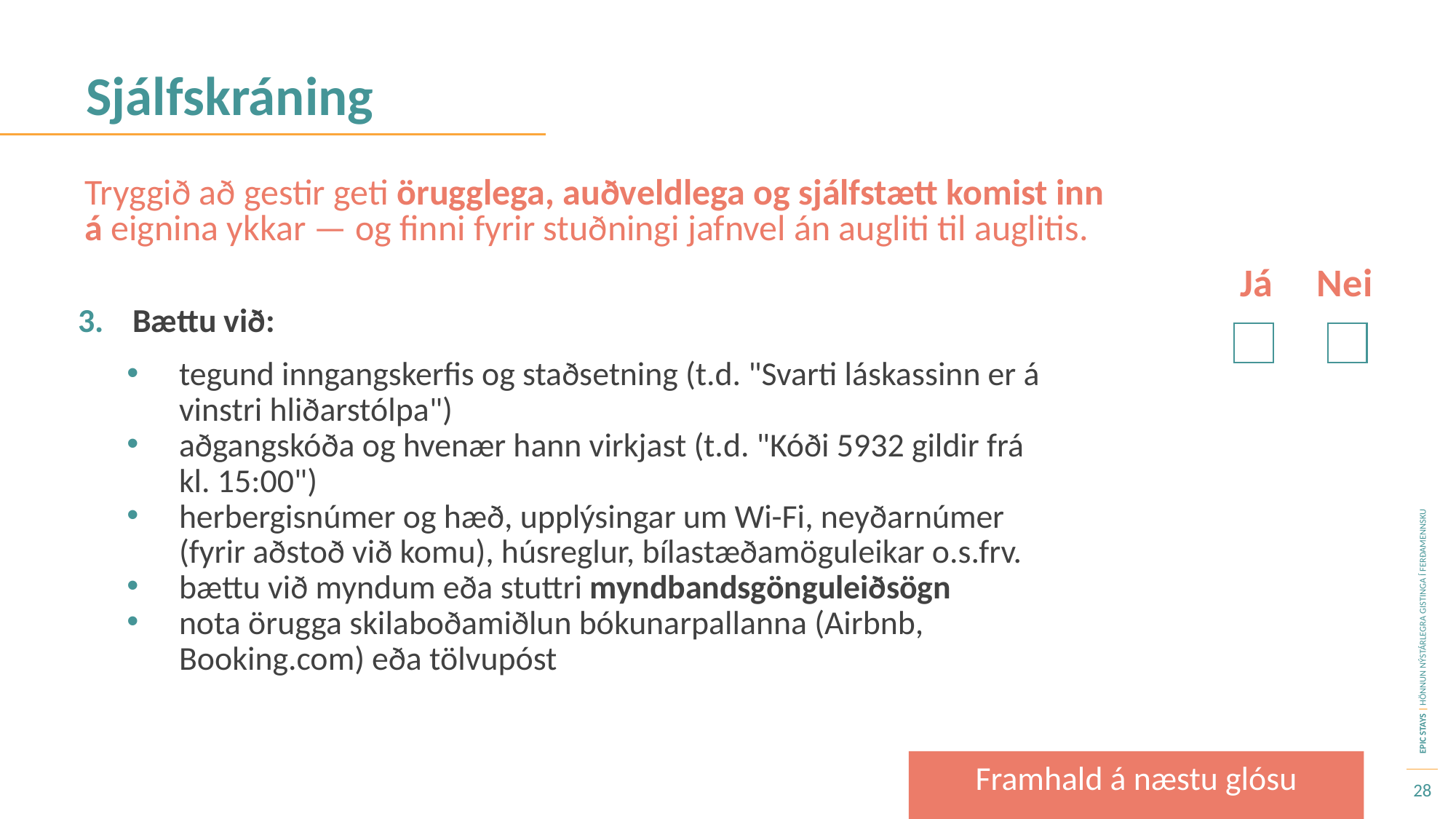

Sjálfskráning
Tryggið að gestir geti örugglega, auðveldlega og sjálfstætt komist inn á eignina ykkar — og finni fyrir stuðningi jafnvel án augliti til auglitis.

Já     Nei

Bættu við:
tegund inngangskerfis og staðsetning (t.d. "Svarti láskassinn er á vinstri hliðarstólpa")
aðgangskóða og hvenær hann virkjast (t.d. "Kóði 5932 gildir frá kl. 15:00")
herbergisnúmer og hæð, upplýsingar um Wi-Fi, neyðarnúmer (fyrir aðstoð við komu), húsreglur, bílastæðamöguleikar o.s.frv.
bættu við myndum eða stuttri myndbandsgönguleiðsögn
nota örugga skilaboðamiðlun bókunarpallanna (Airbnb, Booking.com) eða tölvupóst

Framhald á næstu glósu

28